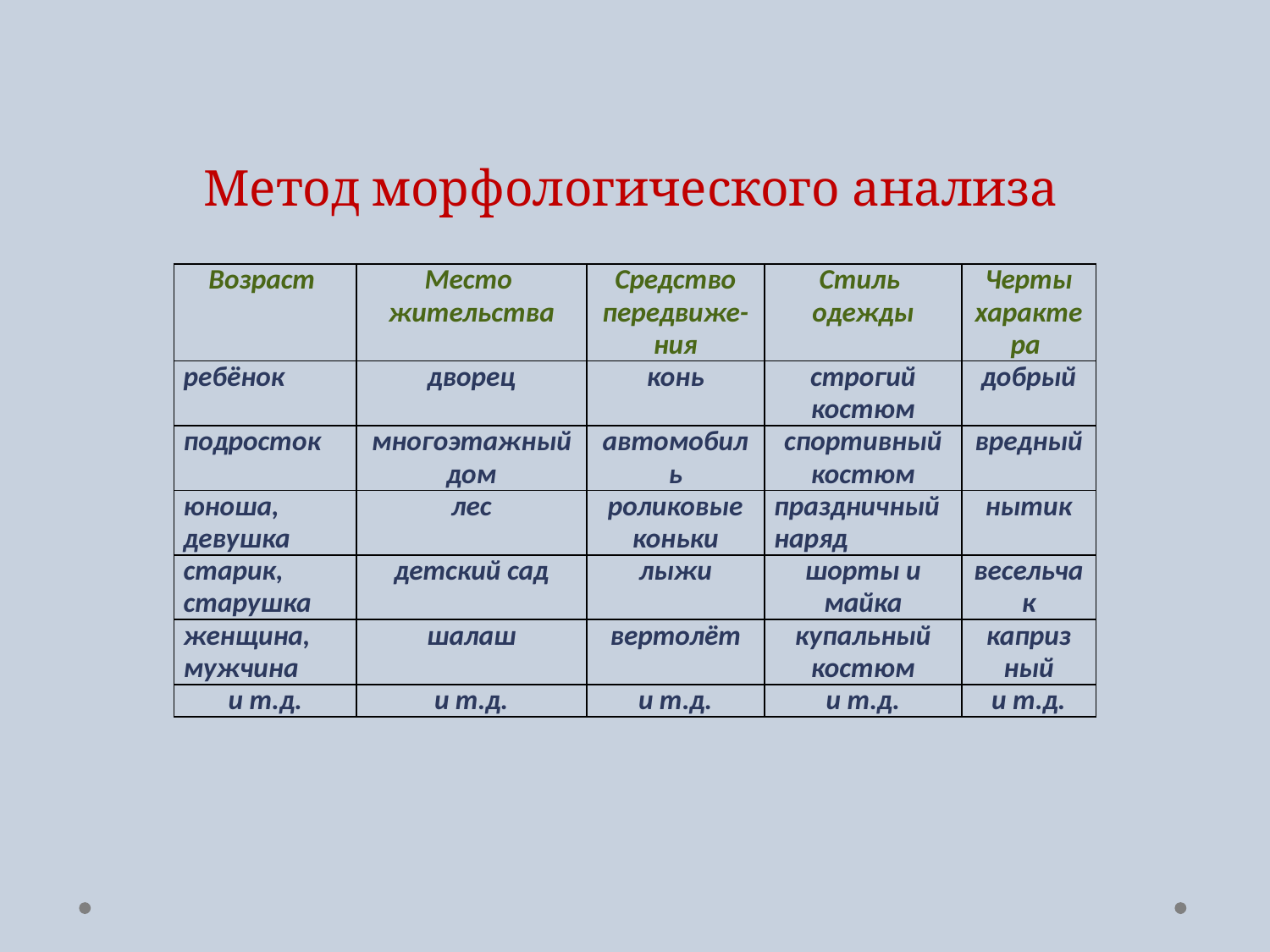

# Метод морфологического анализа

| Возраст | Место жительства | Средство передвиже- ния | Стиль одежды | Черты характера |
| --- | --- | --- | --- | --- |
| ребёнок | дворец | конь | строгий костюм | добрый |
| подросток | многоэтажный дом | автомобиль | спортивный костюм | вредный |
| юноша, девушка | лес | роликовые коньки | праздничный наряд | нытик |
| старик, старушка | детский сад | лыжи | шорты и майка | весельчак |
| женщина, мужчина | шалаш | вертолёт | купальный костюм | каприз ный |
| и т.д. | и т.д. | и т.д. | и т.д. | и т.д. |